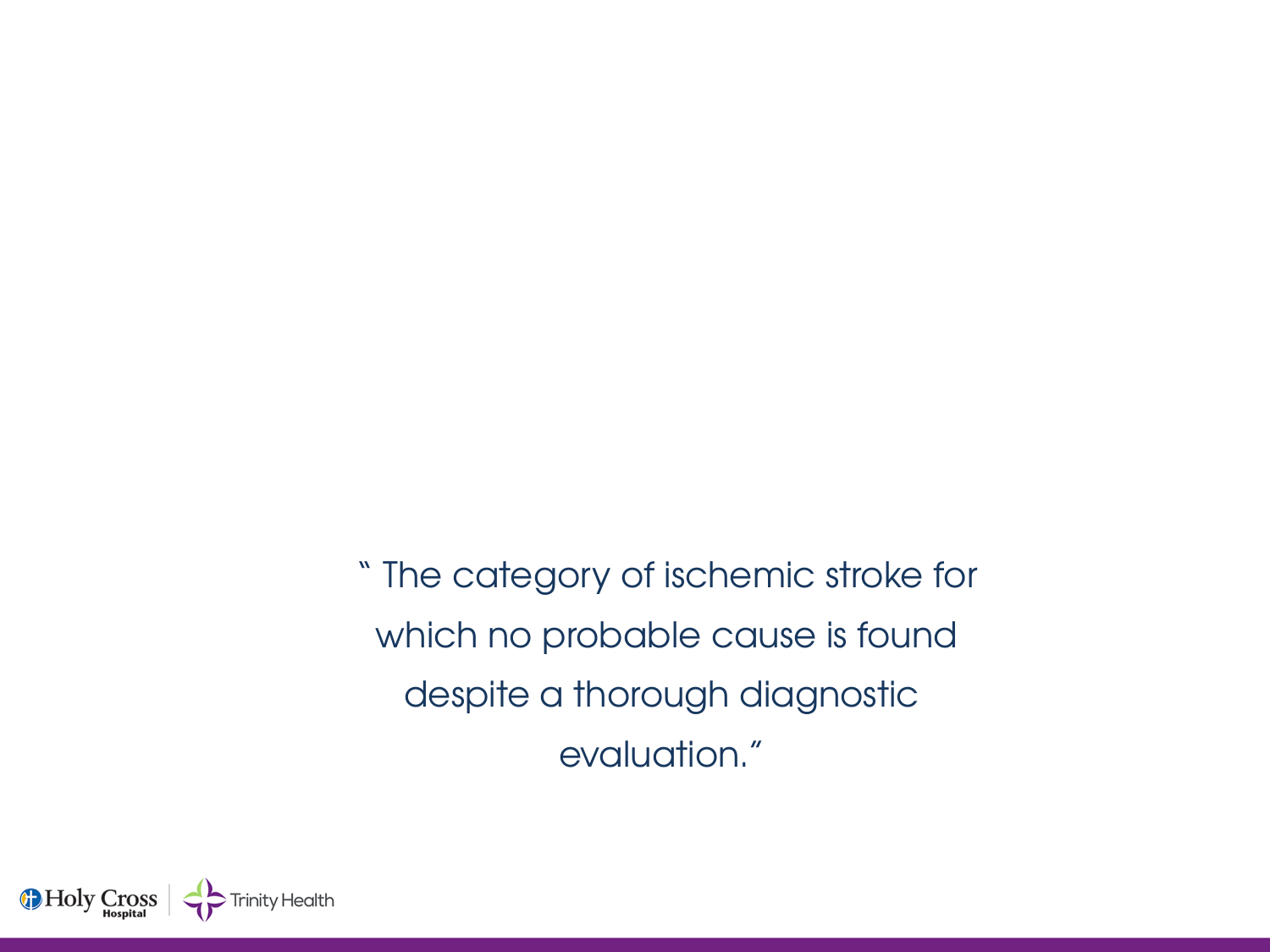

“ The category of ischemic stroke for
 which no probable cause is found
despite a thorough diagnostic
evaluation.”